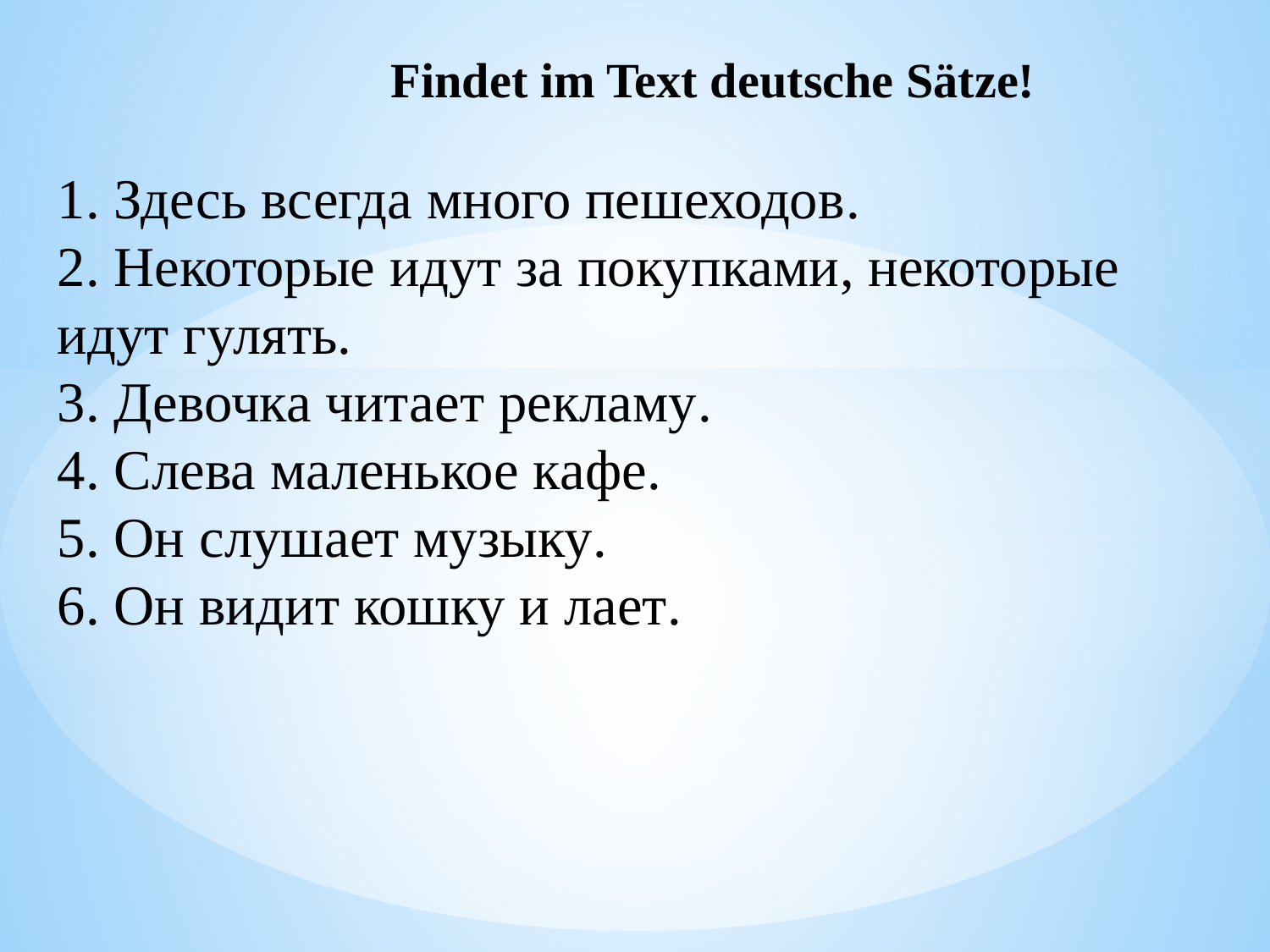

Findet im Text deutsche Sätze!
#
1. Здесь всегда много пешеходов.
2. Некоторые идут за покупками, некоторые идут гулять.
3. Девочка читает рекламу.
4. Слева маленькое кафе.
5. Он слушает музыку.
6. Он видит кошку и лает.